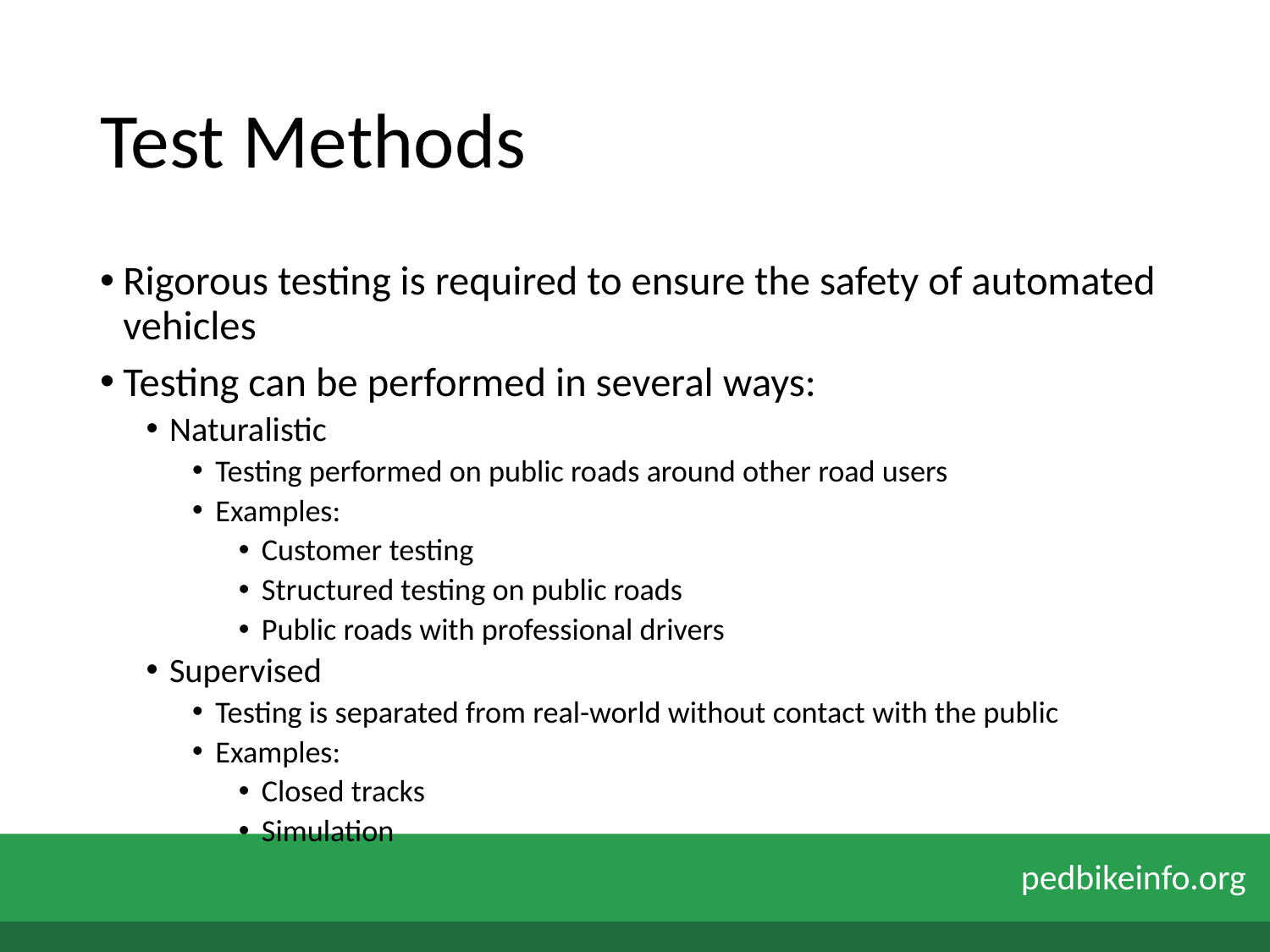

# Test Methods
Rigorous testing is required to ensure the safety of automated vehicles
Testing can be performed in several ways:
Naturalistic
Testing performed on public roads around other road users
Examples:
Customer testing
Structured testing on public roads
Public roads with professional drivers
Supervised
Testing is separated from real-world without contact with the public
Examples:
Closed tracks
Simulation